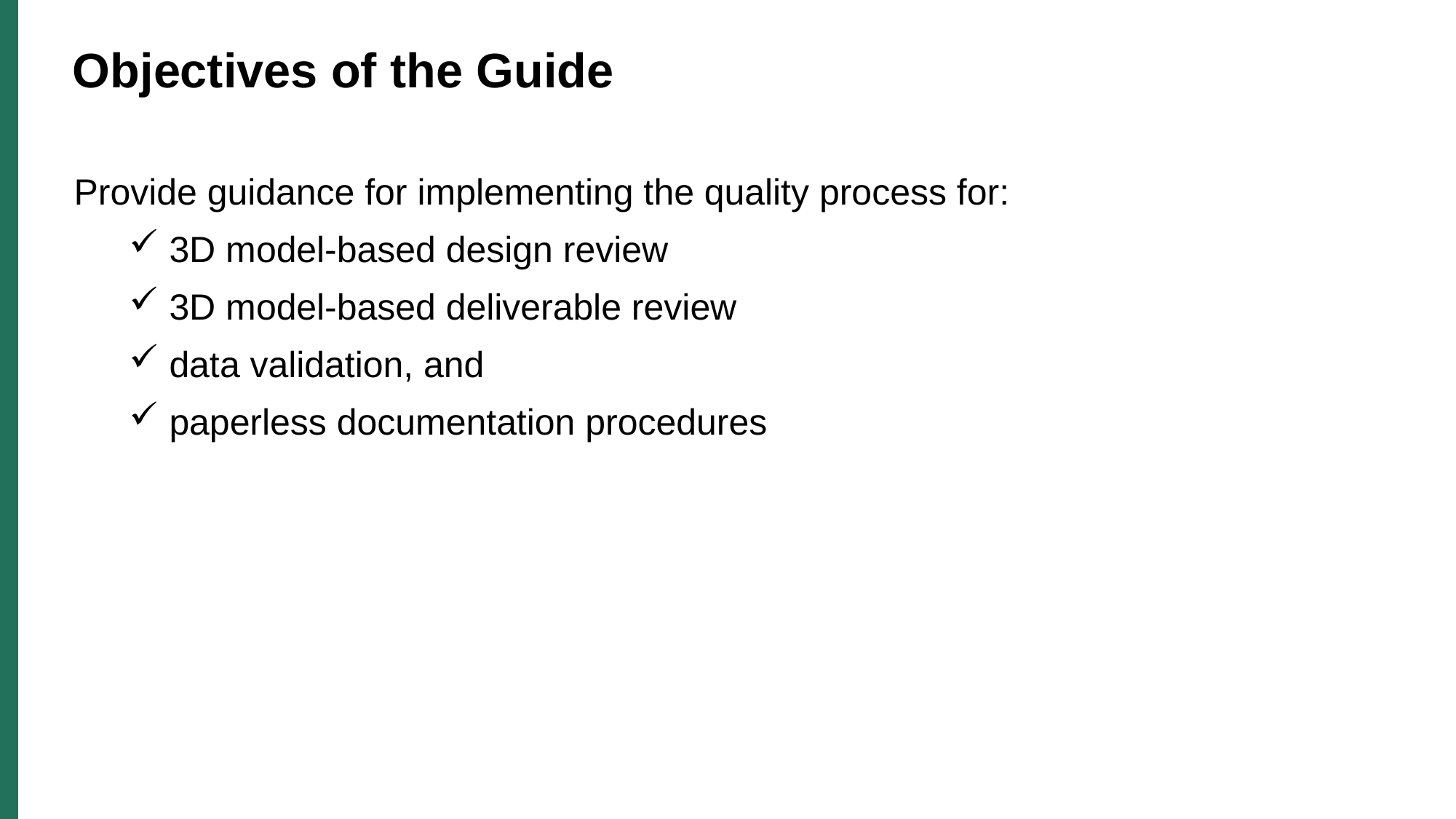

# Objectives of the Guide
Provide guidance for implementing the quality process for:
3D model-based design review
3D model-based deliverable review
data validation, and
paperless documentation procedures